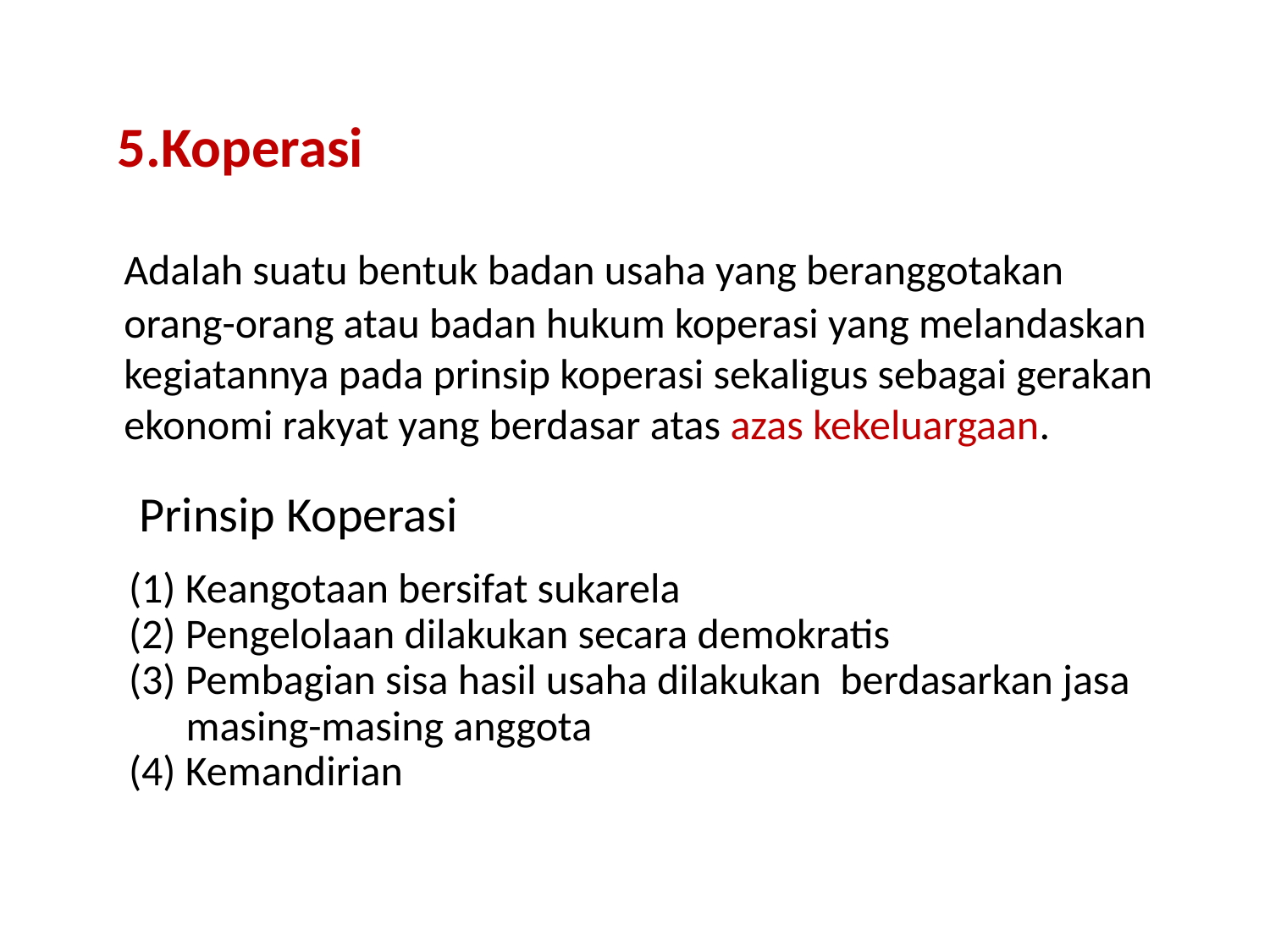

# 5.Koperasi
	Adalah suatu bentuk badan usaha yang beranggotakan orang-orang atau badan hukum koperasi yang melandaskan kegiatannya pada prinsip koperasi sekaligus sebagai gerakan ekonomi rakyat yang berdasar atas azas kekeluargaan.
Prinsip Koperasi
(1) Keangotaan bersifat sukarela
(2) Pengelolaan dilakukan secara demokratis
(3) Pembagian sisa hasil usaha dilakukan  berdasarkan jasa
      masing-masing anggota
(4) Kemandirian